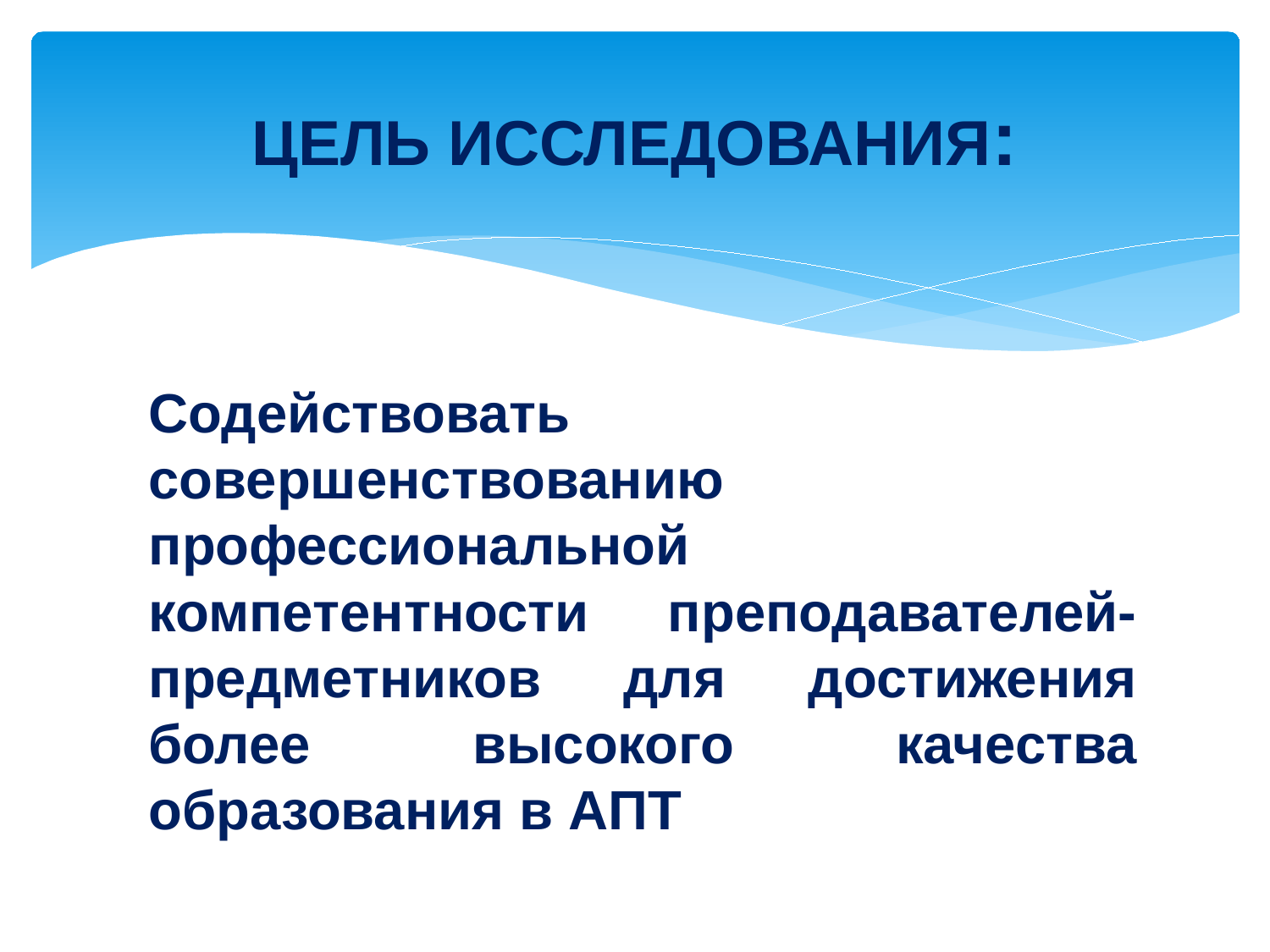

# ЦЕЛЬ ИССЛЕДОВАНИЯ:
Содействовать  совершенствованию профессиональной компетентности преподавателей-предметников для достижения более высокого качества образования в АПТ